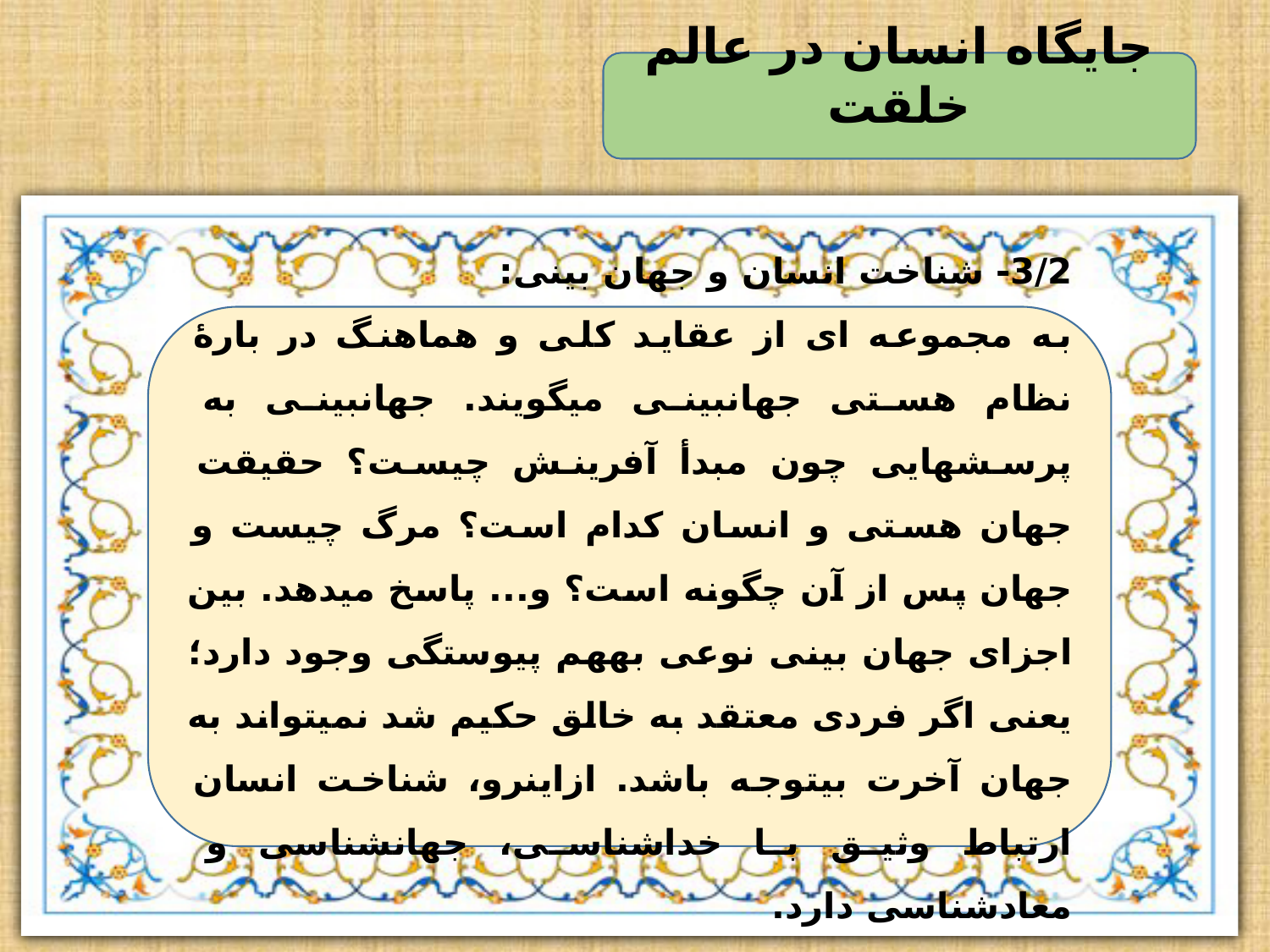

جایگاه انسان در عالم خلقت

3/2- شناخت انسان و جهان بینی:
به مجموعه ای از عقاید کلی و هماهنگ در بارۀ نظام هستی جهانبینی میگویند. جهانبینی به پرسشهایی چون مبدأ آفرینش چیست؟ حقیقت جهان هستی و انسان کدام است؟ مرگ چیست و جهان پس از آن چگونه است؟ و... پاسخ میدهد. بین اجزای جهان بینی نوعی بههم پیوستگی وجود دارد؛ یعنی اگر فردی معتقد به خالق حکیم شد نمیتواند به جهان آخرت بیتوجه باشد. ازاینرو، شناخت انسان ارتباط وثیق با خداشناسی، جهانشناسی و معادشناسی دارد.